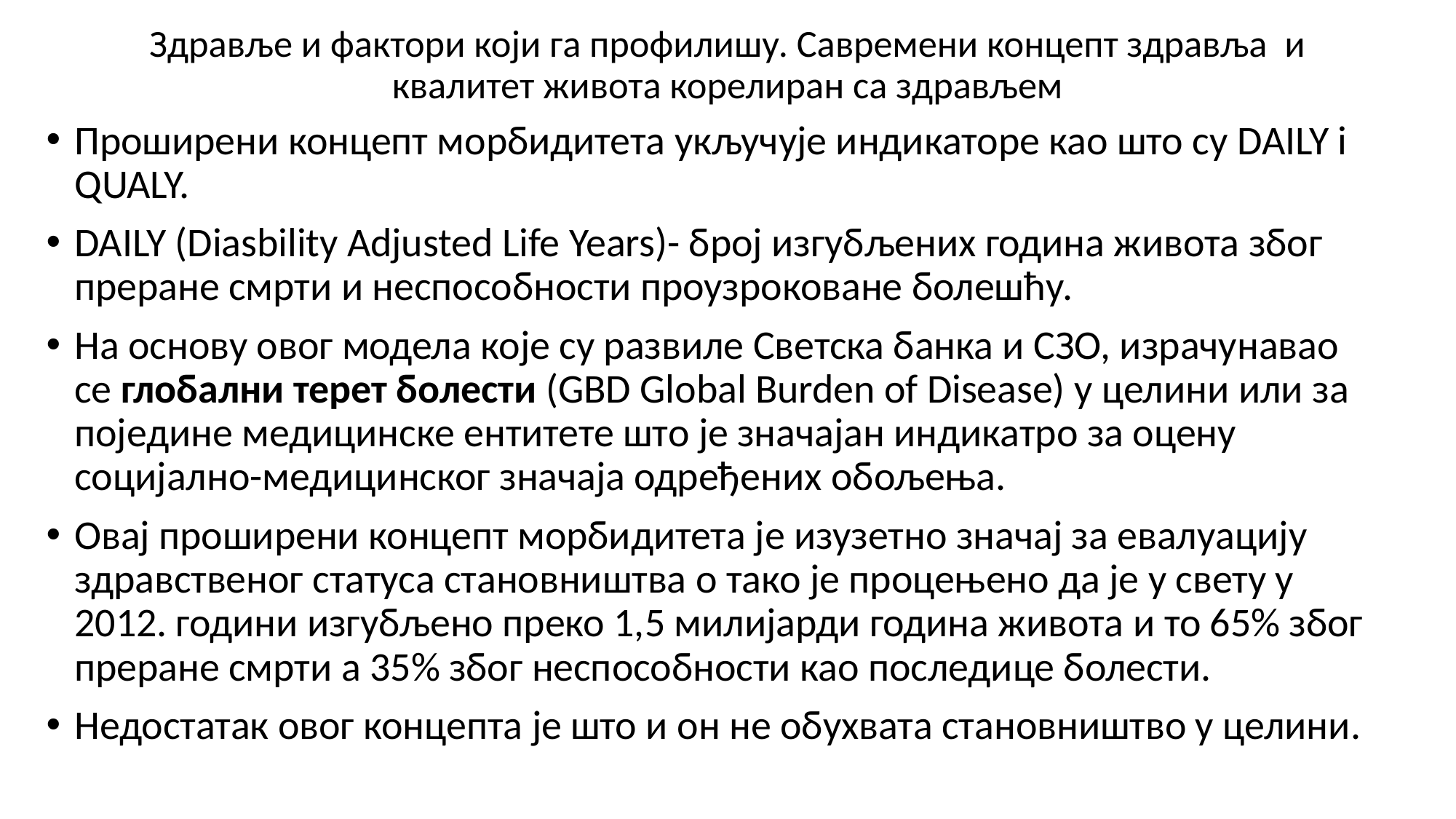

# Здравље и фактори који га профилишу. Савремени концепт здравља  и квалитет живота корелиран са здрављем
Проширени концепт морбидитета укључује индикаторе као што су DAILY i QUALY.
DAILY (Diasbility Adjusted Life Years)- број изгубљених година живота због преране смрти и неспособности проузроковане болешћу.
На основу овог модела које су развиле Светска банка и СЗО, израчунавао се глобални терет болести (GBD Global Burden of Disease) у целини или за поједине медицинске ентитете што је значајан индикатро за оцену социјално-медицинског значаја одређених обољења.
Овај проширени концепт морбидитета је изузетно значај за евалуацију здравственог статуса становништва о тако је процењено да је у свету у 2012. години изгубљено преко 1,5 милијарди година живота и то 65% због преране смрти а 35% због неспособности као последице болести.
Недостатак овог концепта је што и он не обухвата становништво у целини.